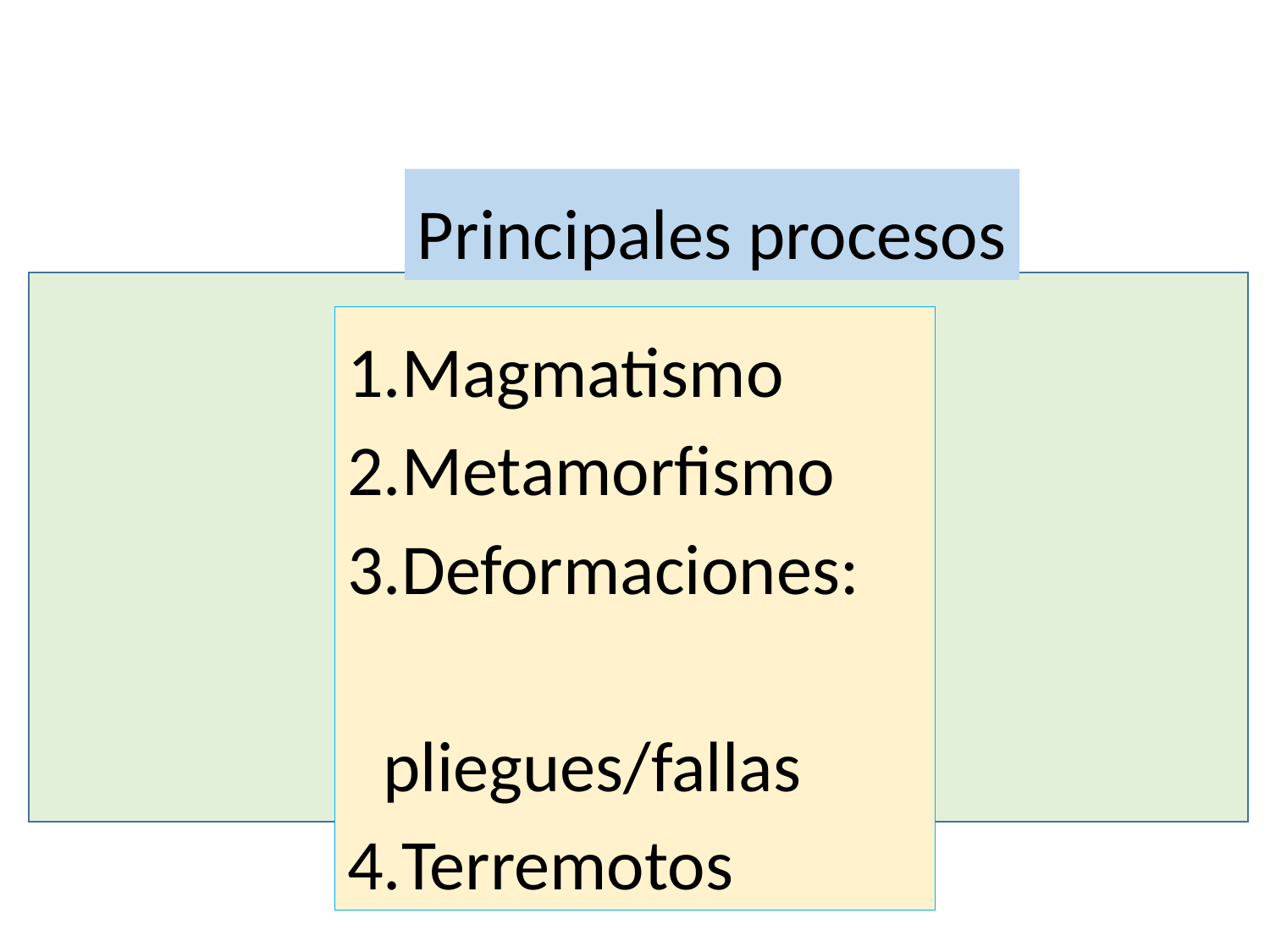

Principales procesos

Magmatismo
Metamorfismo
Deformaciones: 		pliegues/fallas
Terremotos